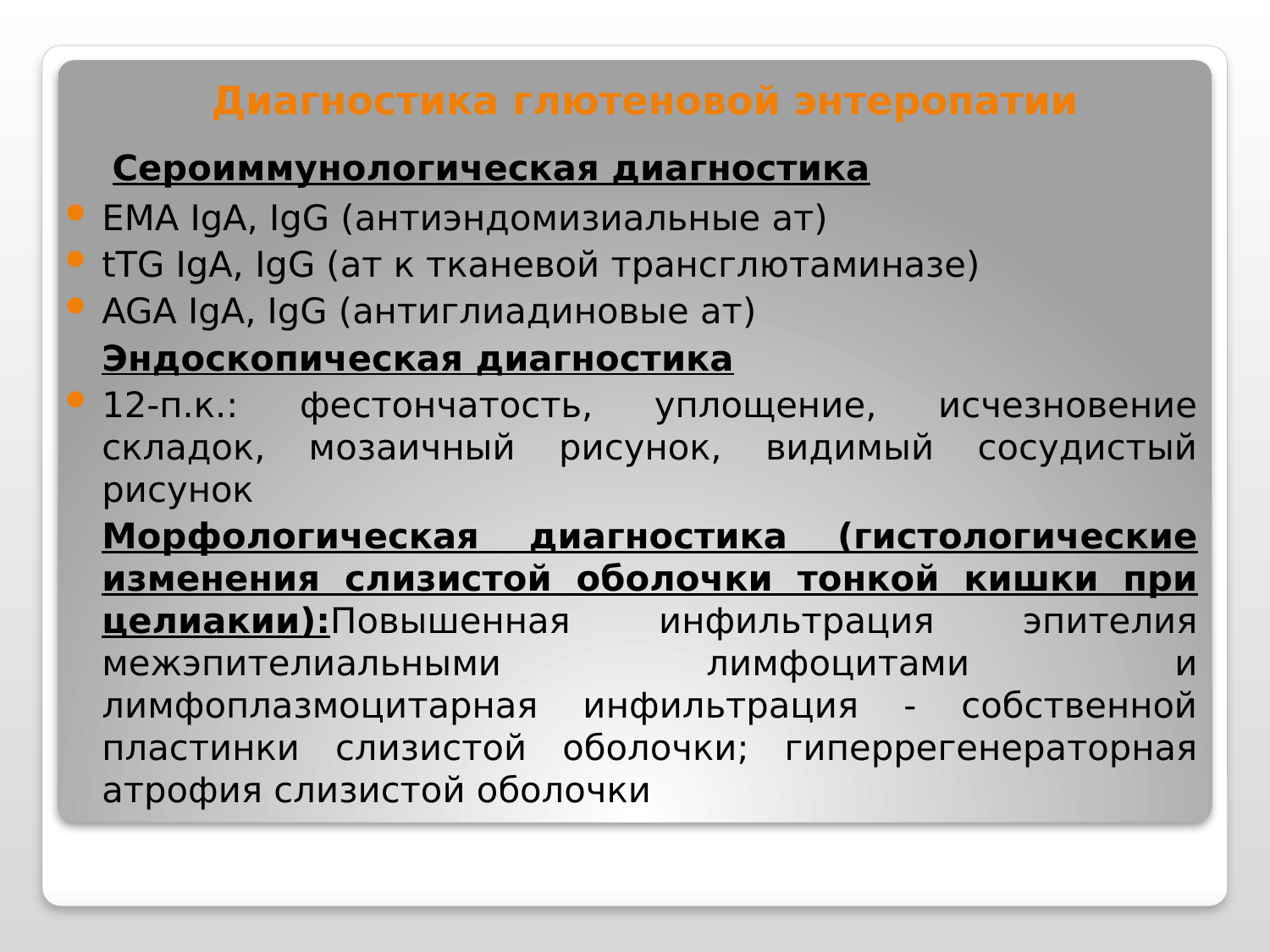

# Диагностика глютеновой энтеропатии
   Сероиммунологическая диагностика
EMA IgA, IgG (антиэндомизиальные ат)
tTG IgA, IgG (ат к тканевой трансглютаминазе)
AGA IgA, IgG (антиглиадиновые ат)
	Эндоскопическая диагностика
12-п.к.: фестончатость, уплощение, исчезновение складок, мозаичный рисунок, видимый сосудистый рисунок
	Морфологическая диагностика (гистологические изменения слизистой оболочки тонкой кишки при целиакии):Повышенная инфильтрация эпителия межэпителиальными лимфоцитами и лимфоплазмоцитарная инфильтрация - собственной пластинки слизистой оболочки; гиперрегенераторная атрофия слизистой оболочки